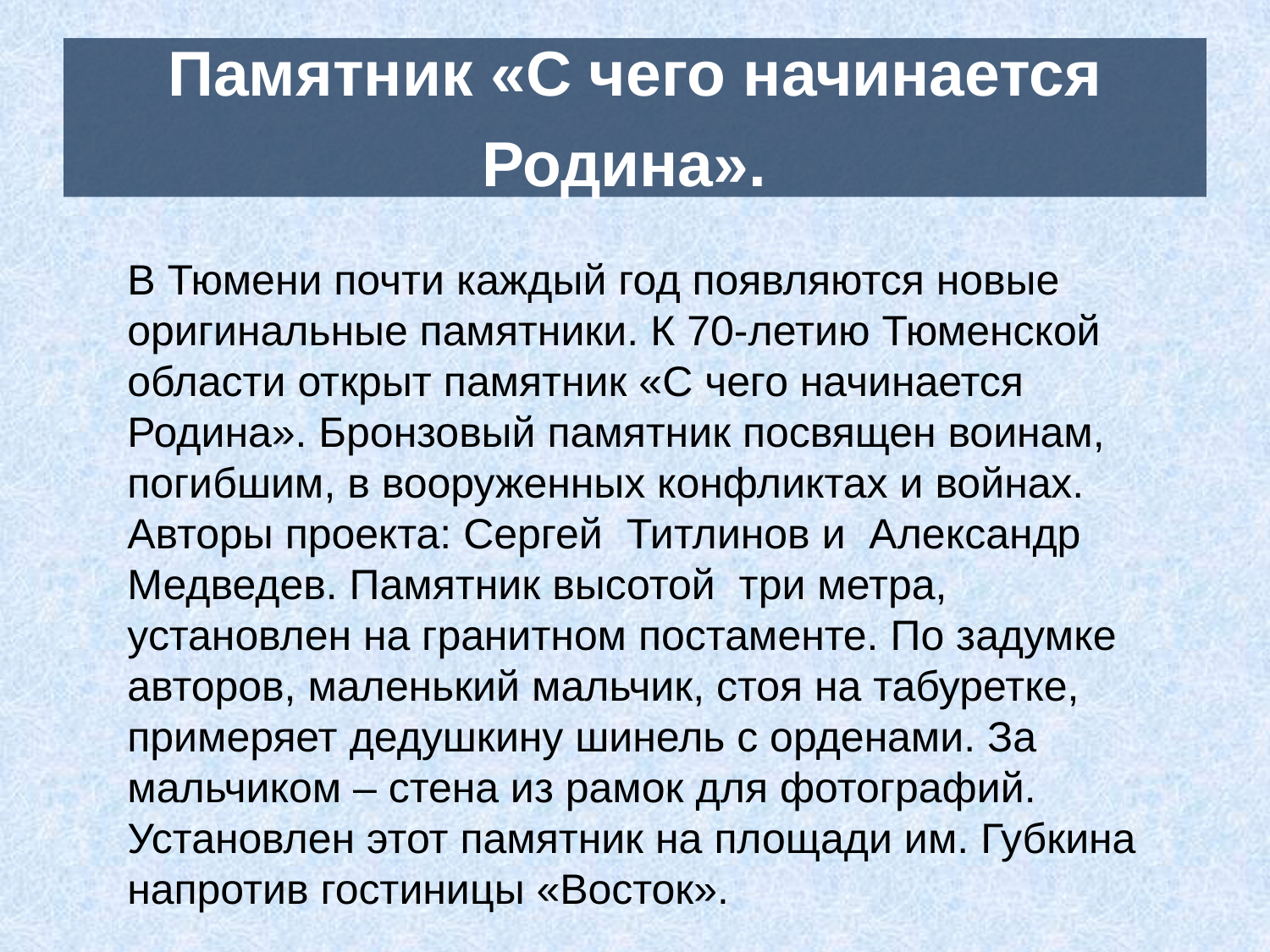

# Памятник «С чего начинается Родина».
В Тюмени почти каждый год появляются новые оригинальные памятники. К 70-летию Тюменской области открыт памятник «С чего начинается Родина». Бронзовый памятник посвящен воинам, погибшим, в вооруженных конфликтах и войнах. Авторы проекта: Сергей  Титлинов и  Александр  Медведев. Памятник высотой  три метра, установлен на гранитном постаменте. По задумке авторов, маленький мальчик, стоя на табуретке, примеряет дедушкину шинель с орденами. За мальчиком – стена из рамок для фотографий. Установлен этот памятник на площади им. Губкина напротив гостиницы «Восток».